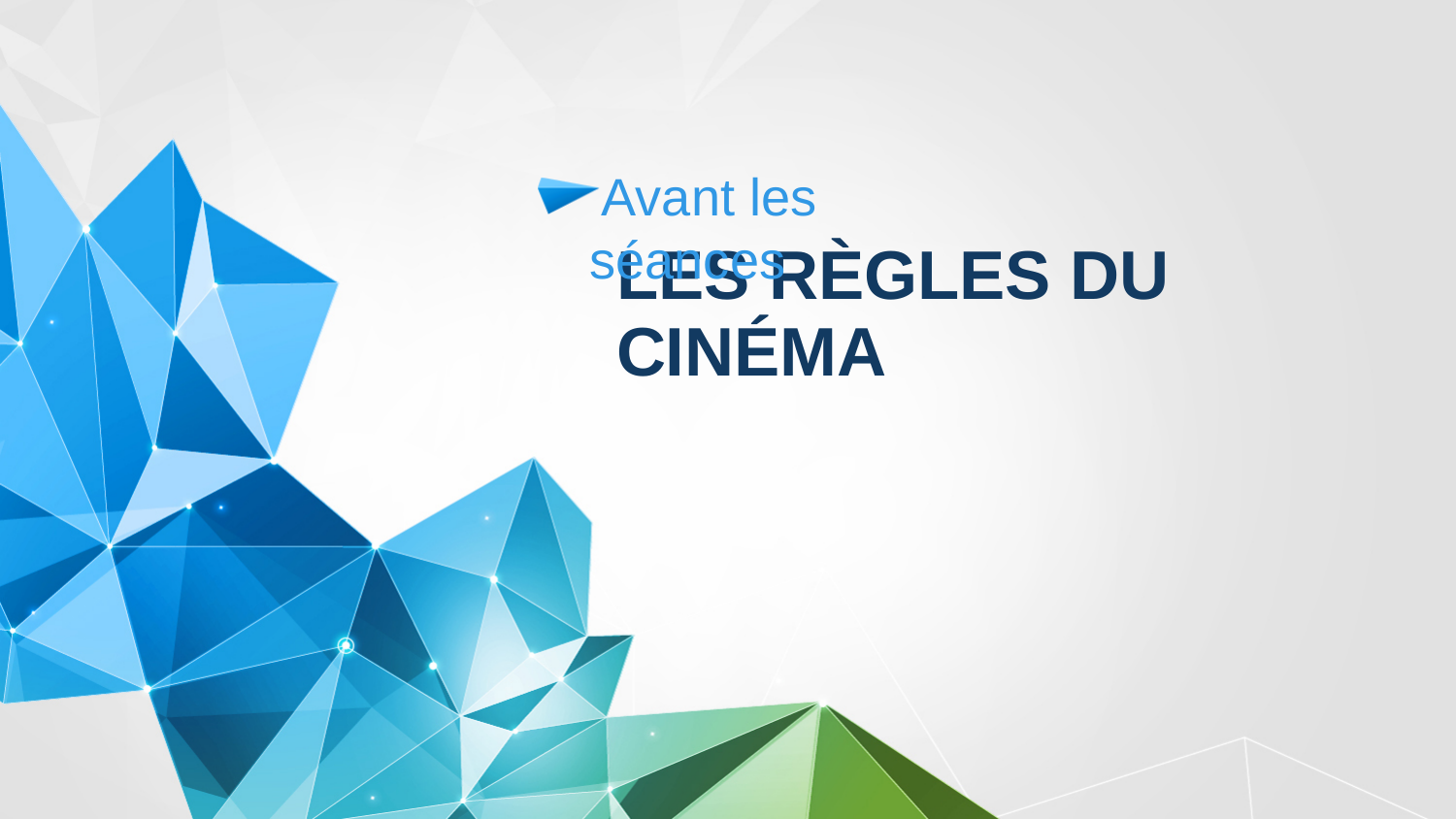

Avant les séances
# Les règles du cinéma